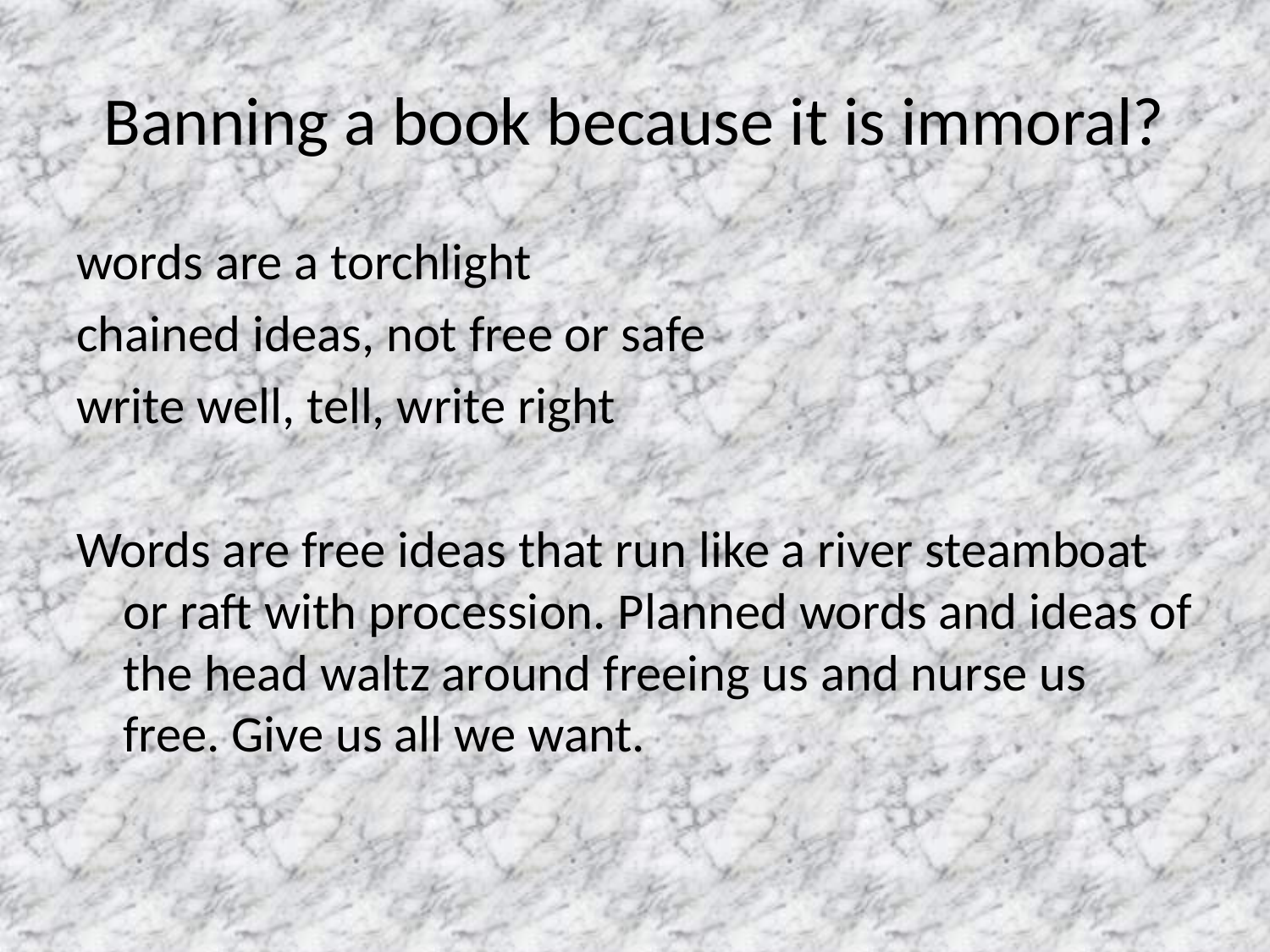

# Banning a book because it is immoral?
words are a torchlight
chained ideas, not free or safe
write well, tell, write right

Words are free ideas that run like a river steamboat or raft with procession. Planned words and ideas of the head waltz around freeing us and nurse us free. Give us all we want.